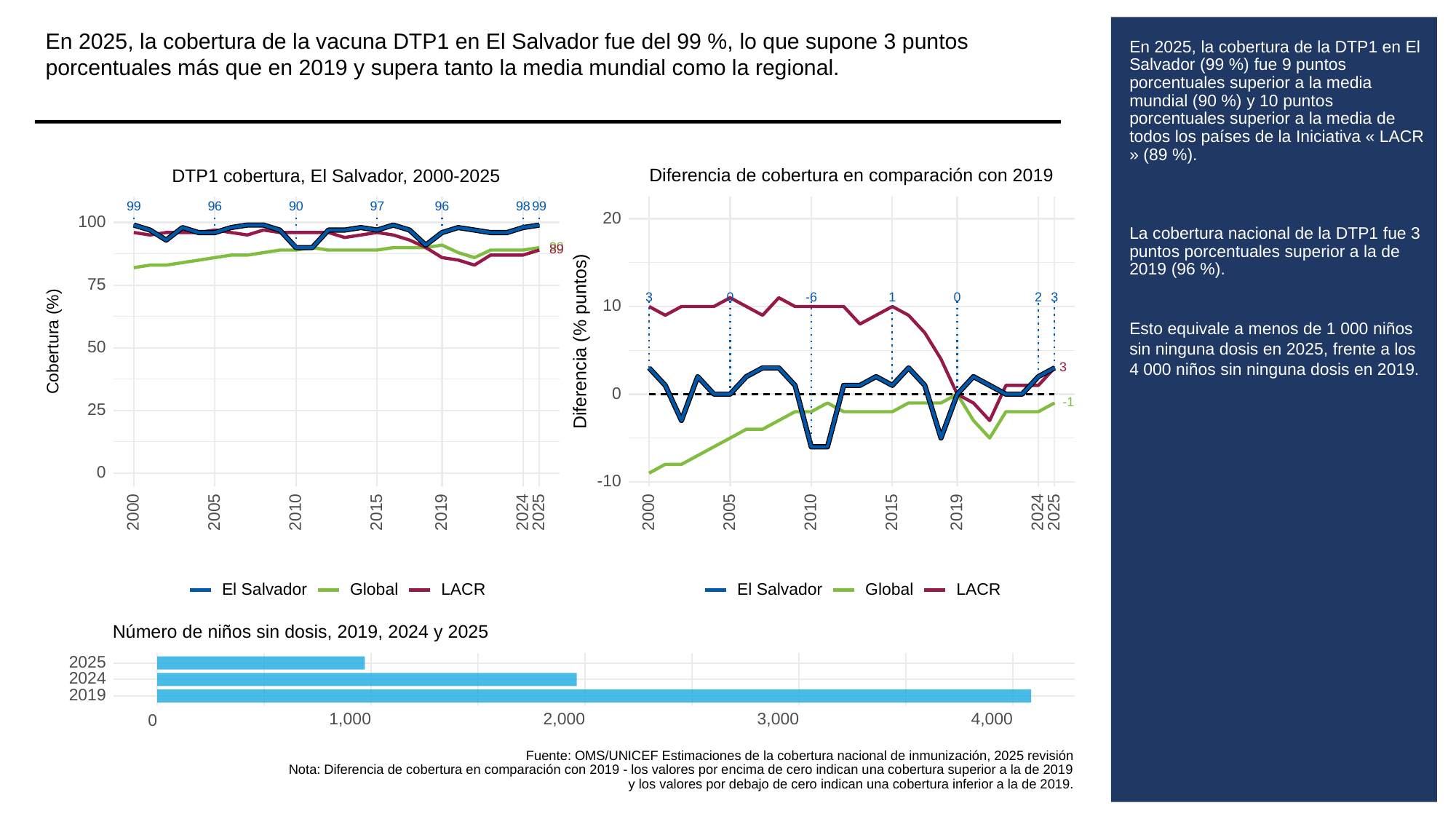

En 2025, la cobertura de la vacuna DTP1 en El Salvador fue del 99 %, lo que supone 3 puntos porcentuales más que en 2019 y supera tanto la media mundial como la regional.
# En 2025, la cobertura de la DTP1 en El Salvador (99 %) fue 9 puntos porcentuales superior a la media mundial (90 %) y 10 puntos porcentuales superior a la media de todos los países de la Iniciativa « LACR » (89 %).

La cobertura nacional de la DTP1 fue 3 puntos porcentuales superior a la de 2019 (96 %).

Esto equivale a menos de 1 000 niños sin ninguna dosis en 2025, frente a los 4 000 niños sin ninguna dosis en 2019.

Diferencia de cobertura en comparación con 2019
DTP1 cobertura, El Salvador, 2000-2025

99
96
90
97
96
98
99
20
100

90

89

75

3
3
0
-6
0
1
2

10

Diferencia (% puntos)
Cobertura (%)
50

3

0

-1
25

0

-10

2000
2005
2010
2015
2019
2024
2025
2000
2005
2010
2015
2019
2024
2025
El Salvador
Global
LACR
El Salvador
Global
LACR

Número de niños sin dosis, 2019, 2024 y 2025

2025

2024

2019

1,000
2,000
3,000
4,000
0
Fuente: OMS/UNICEF Estimaciones de la cobertura nacional de inmunización, 2025 revisión
Nota: Diferencia de cobertura en comparación con 2019 - los valores por encima de cero indican una cobertura superior a la de 2019
y los valores por debajo de cero indican una cobertura inferior a la de 2019.